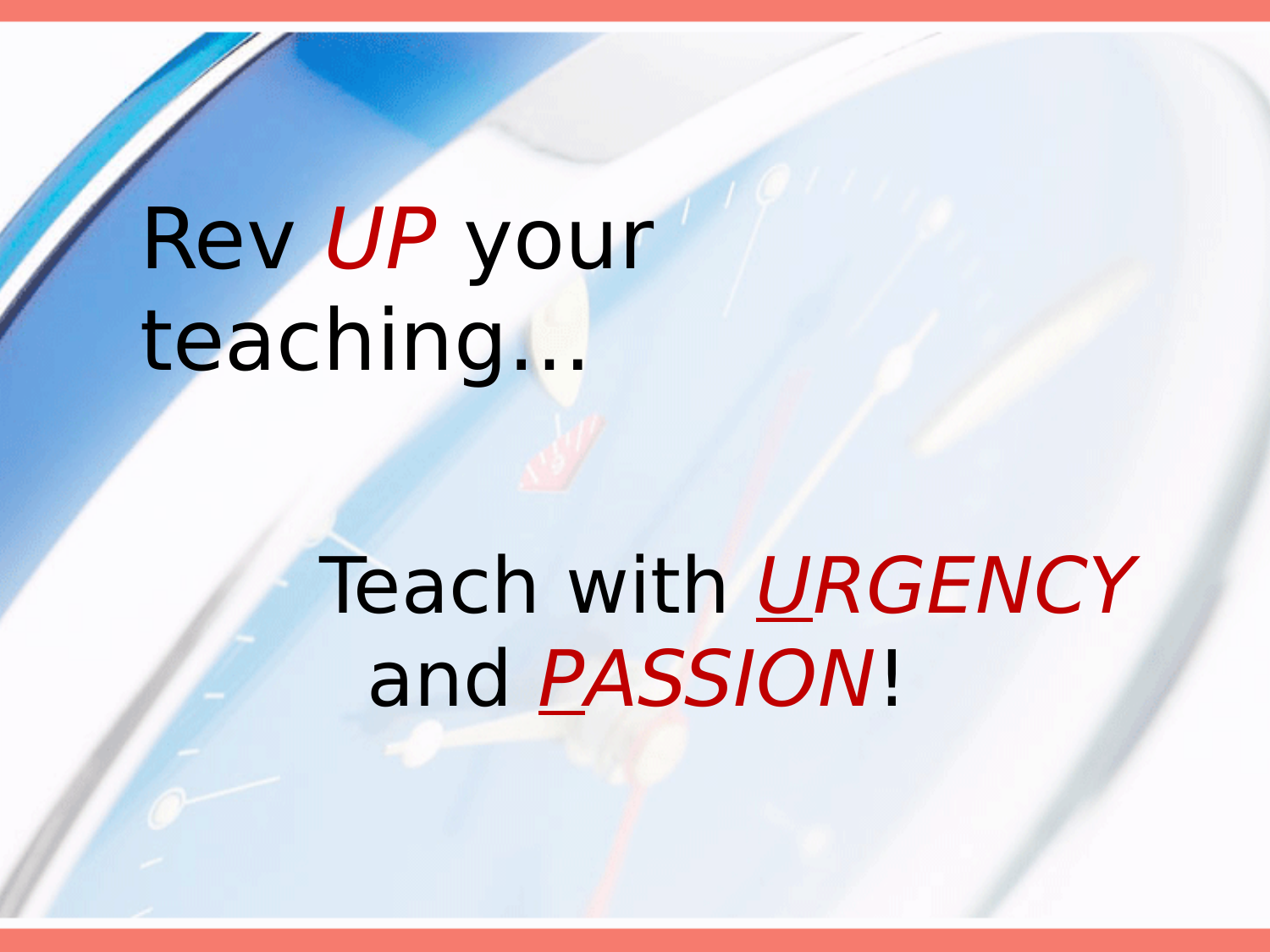

# Rev UP your teaching…
Teach with URGENCY and PASSION!